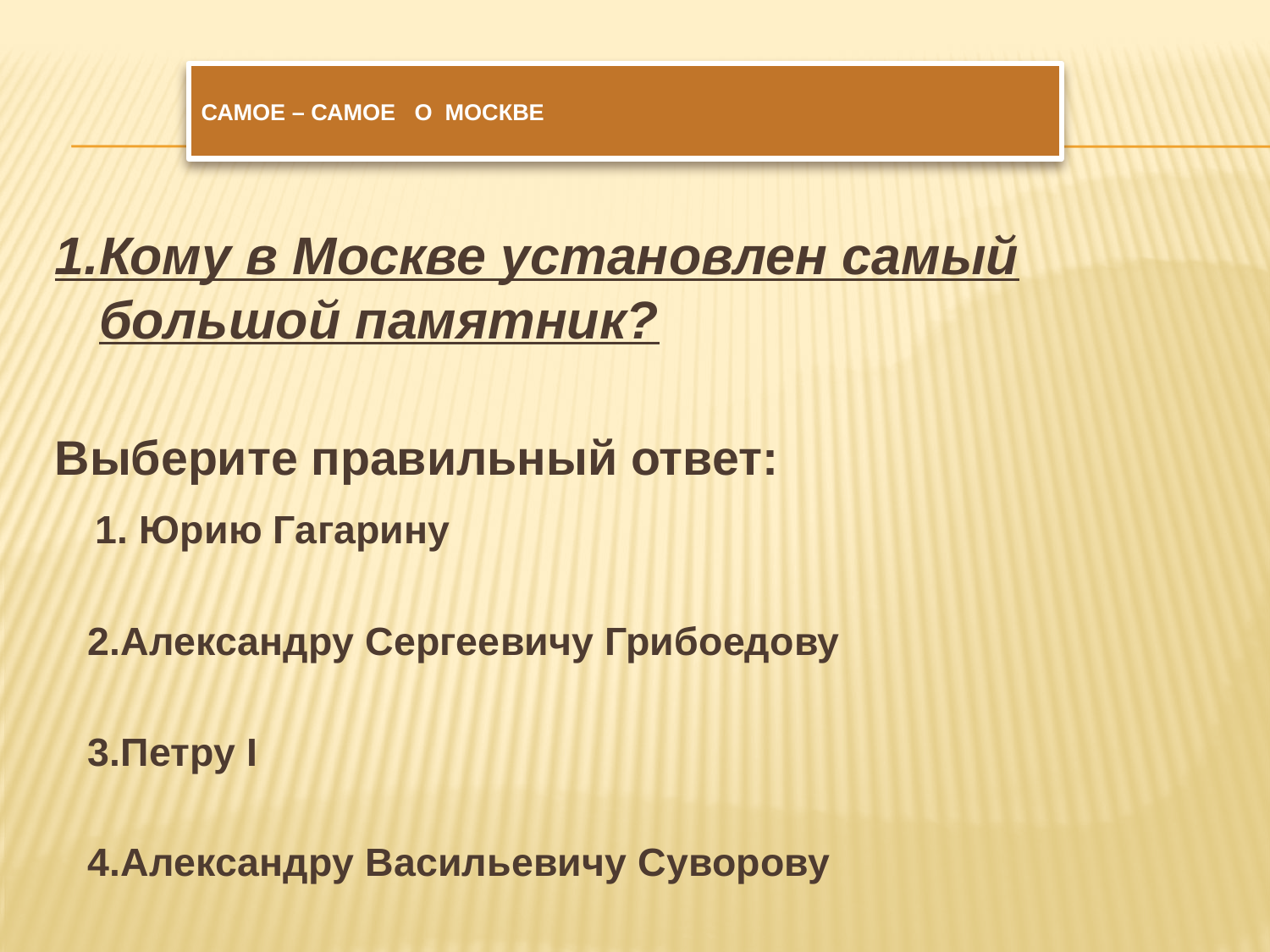

# самое – самое   о  МОскве
1.Кому в Москве установлен самый большой памятник?

Выберите правильный ответ:
   1. Юрию Гагарину

   2.Александру Сергеевичу Грибоедову

   3.Петру I

   4.Александру Васильевичу Суворову